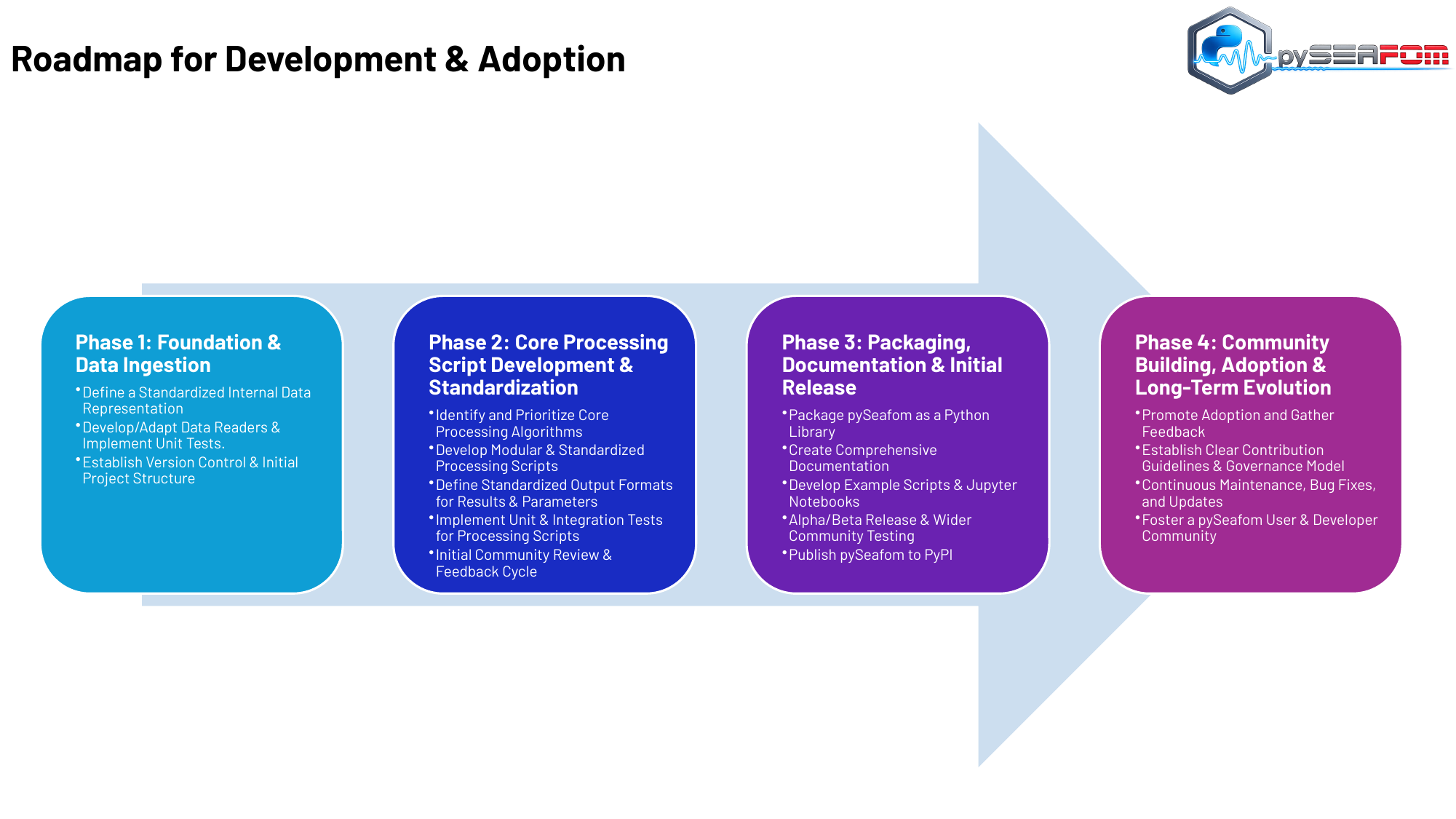

Roadmap for Development & Adoption
Phase 1: Foundation & Data Ingestion
Define a Standardized Internal Data Representation
Develop/Adapt Data Readers & Implement Unit Tests.
Establish Version Control & Initial Project Structure
Phase 2: Core Processing Script Development & Standardization
Identify and Prioritize Core Processing Algorithms
Develop Modular & Standardized Processing Scripts
Define Standardized Output Formats for Results & Parameters
Implement Unit & Integration Tests for Processing Scripts
Initial Community Review & Feedback Cycle
Phase 3: Packaging, Documentation & Initial Release
Package pySeafom as a Python Library
Create Comprehensive Documentation
Develop Example Scripts & Jupyter Notebooks
Alpha/Beta Release & Wider Community Testing
Publish pySeafom to PyPI
Phase 4: Community Building, Adoption & Long-Term Evolution
Promote Adoption and Gather Feedback
Establish Clear Contribution Guidelines & Governance Model
Continuous Maintenance, Bug Fixes, and Updates
Foster a pySeafom User & Developer Community